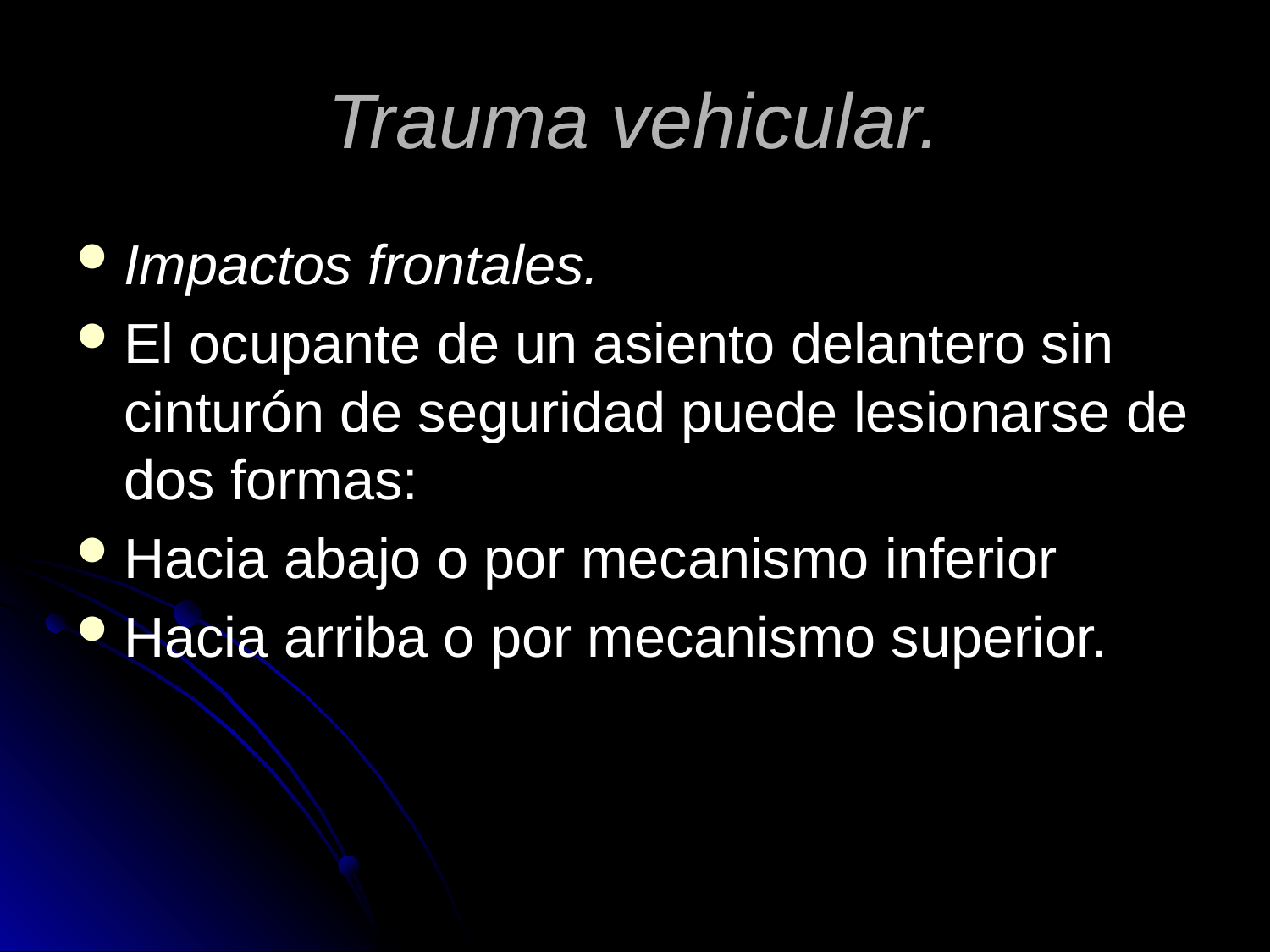

# Trauma vehicular.
Impactos frontales.
El ocupante de un asiento delantero sin cinturón de seguridad puede lesionarse de dos formas:
Hacia abajo o por mecanismo inferior
Hacia arriba o por mecanismo superior.